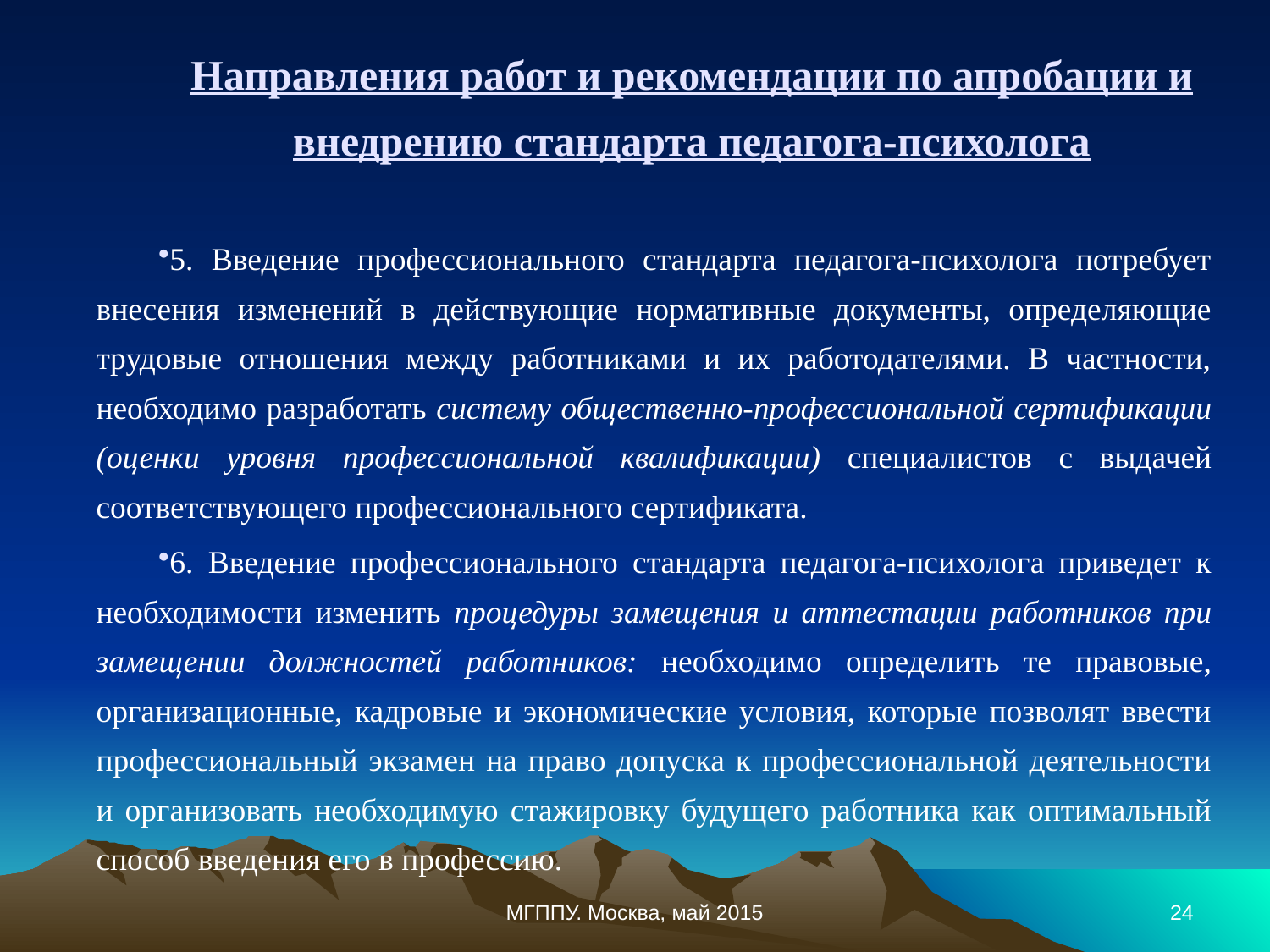

Направления работ и рекомендации по апробации и внедрению стандарта педагога-психолога
5. Введение профессионального стандарта педагога-психолога потребует внесения изменений в действующие нормативные документы, определяющие трудовые отношения между работниками и их работодателями. В частности, необходимо разработать систему общественно-профессиональной сертификации (оценки уровня профессиональной квалификации) специалистов с выдачей соответствующего профессионального сертификата.
6. Введение профессионального стандарта педагога-психолога приведет к необходимости изменить процедуры замещения и аттестации работников при замещении должностей работников: необходимо определить те правовые, организационные, кадровые и экономические условия, которые позволят ввести профессиональный экзамен на право допуска к профессиональной деятельности и организовать необходимую стажировку будущего работника как оптимальный способ введения его в профессию.

МГППУ. Москва, май 2015
24